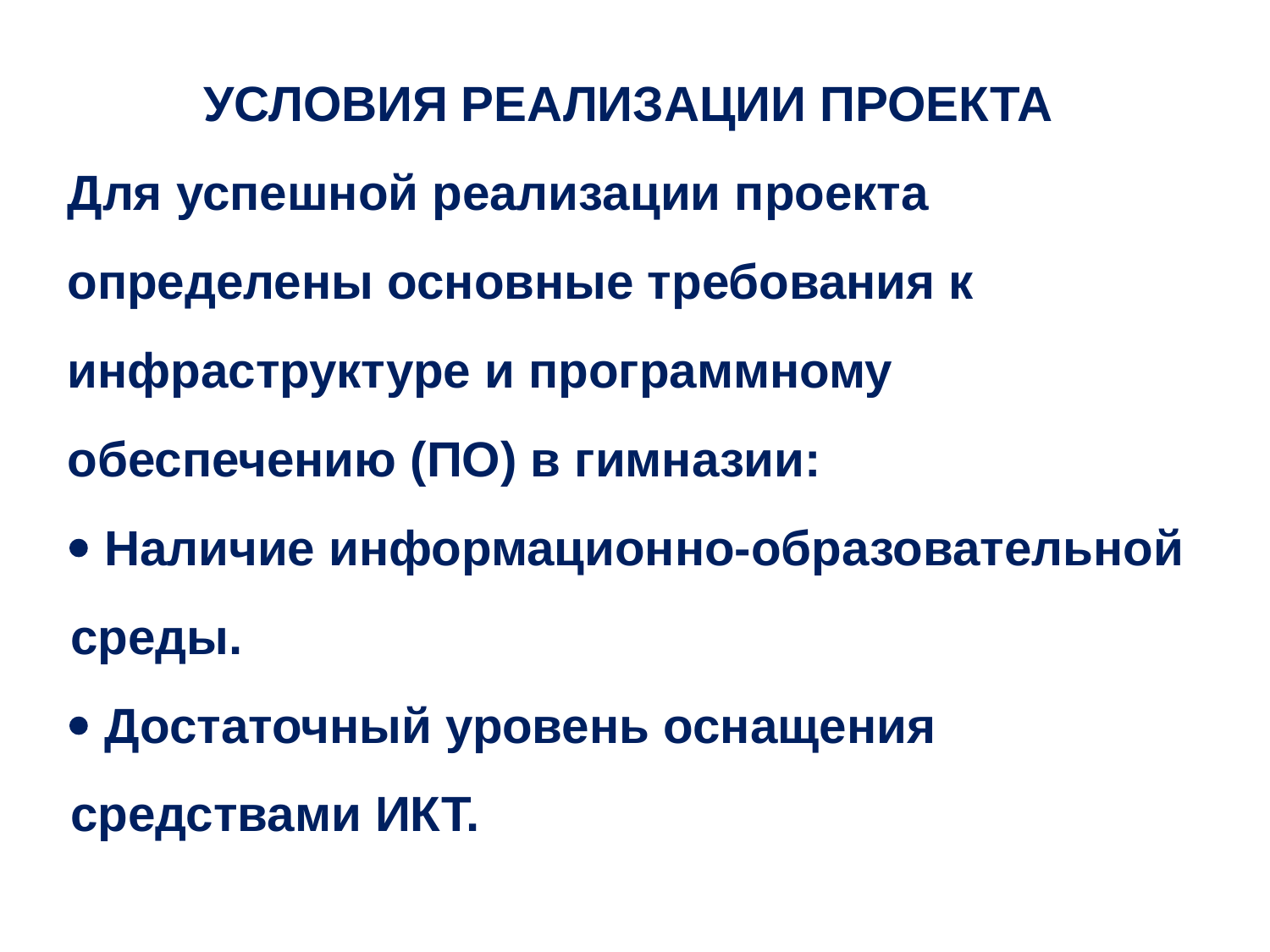

УСЛОВИЯ РЕАЛИЗАЦИИ ПРОЕКТА
Для успешной реализации проекта определены основные требования к инфраструктуре и программному обеспечению (ПО) в гимназии:
• Наличие информационно-образовательной среды.
• Достаточный уровень оснащения средствами ИКТ.